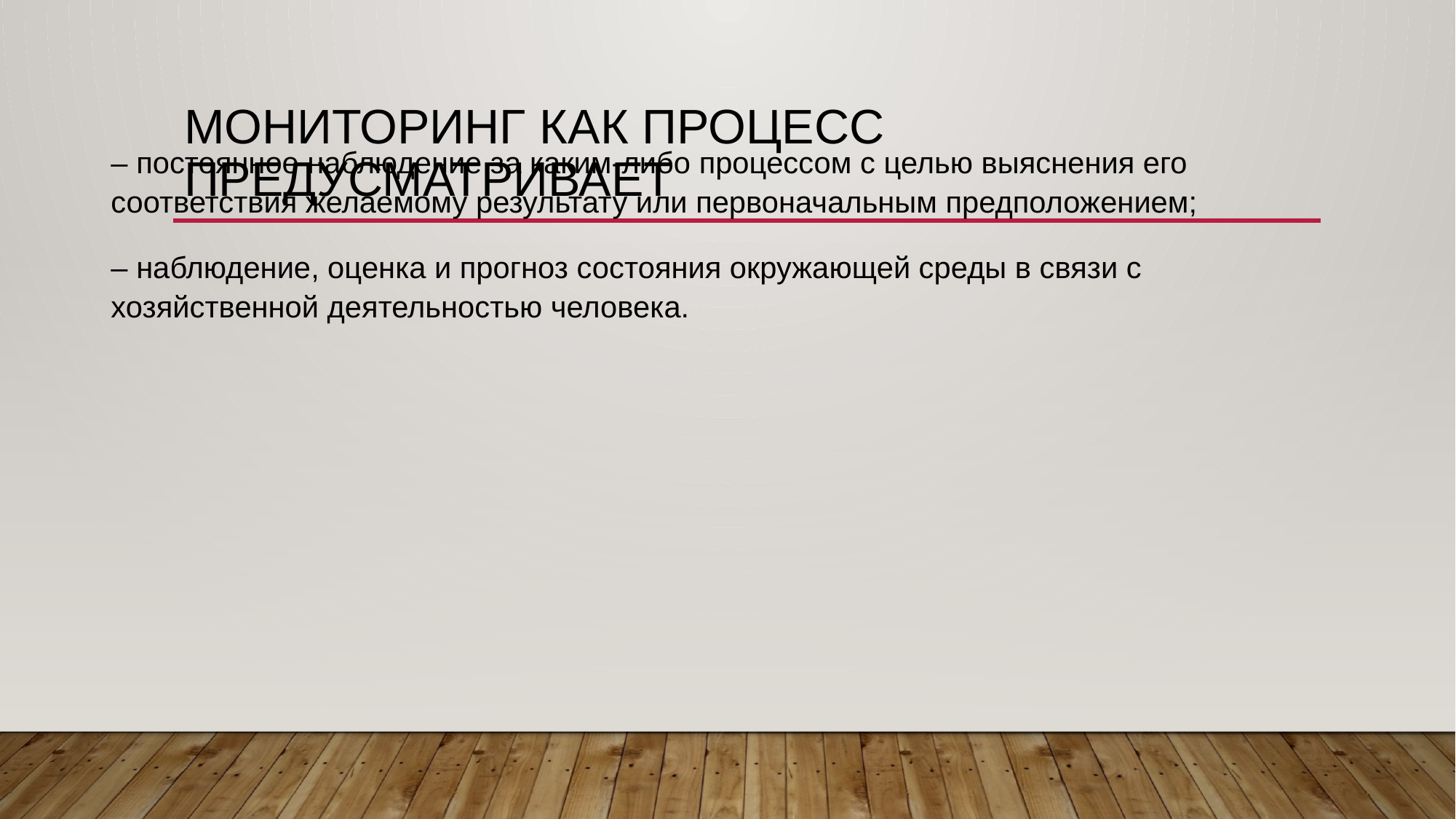

# мониторинг как процесс предусматривает
– постоянное наблюдение за каким-либо процессом с целью выяснения его соответствия желаемому результату или первоначальным предположением;
– наблюдение, оценка и прогноз состояния окружающей среды в связи с хозяйственной деятельностью человека.